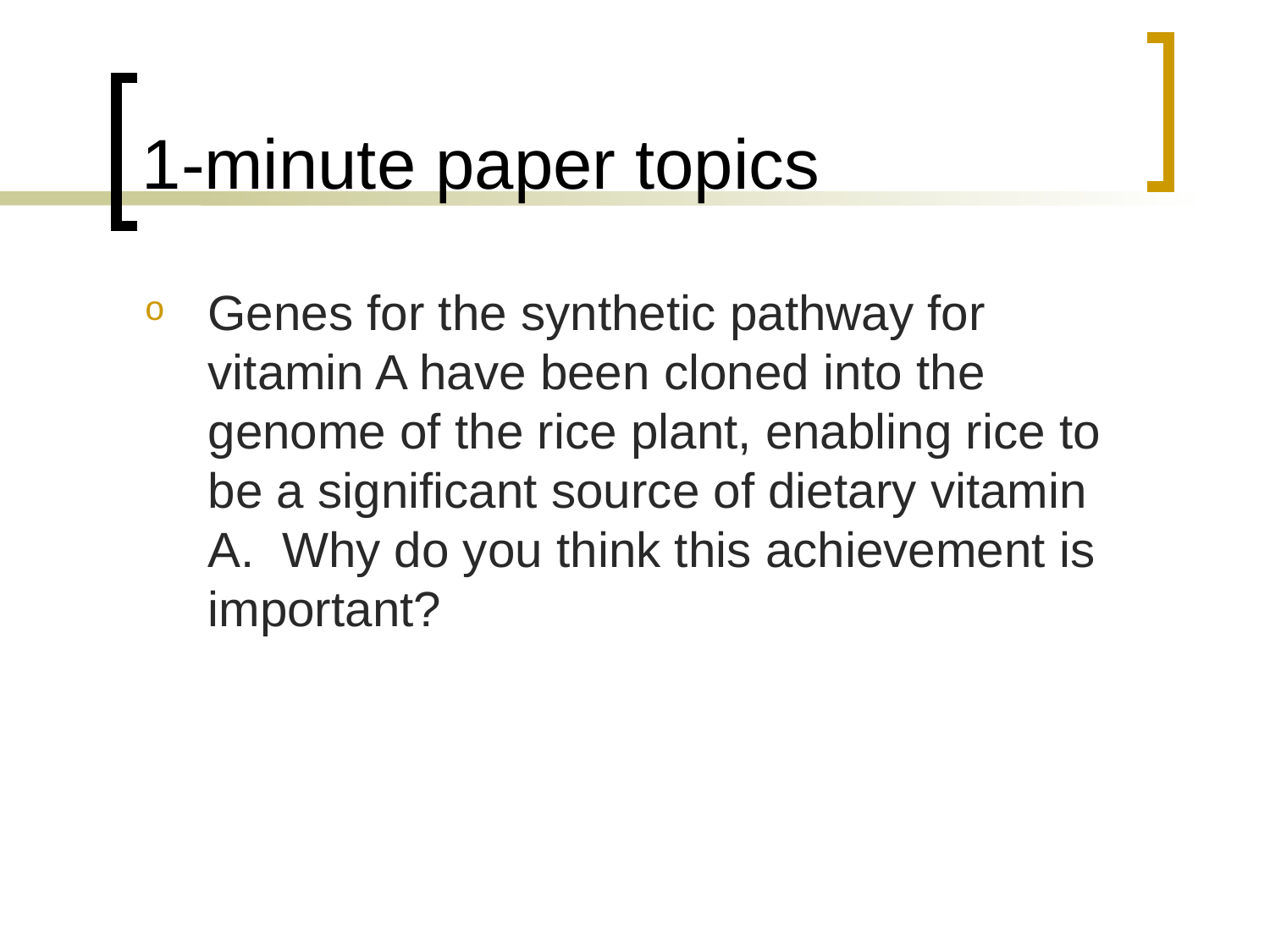

# 1-minute paper topics
Genes for the synthetic pathway for vitamin A have been cloned into the genome of the rice plant, enabling rice to be a significant source of dietary vitamin A.  Why do you think this achievement is important?